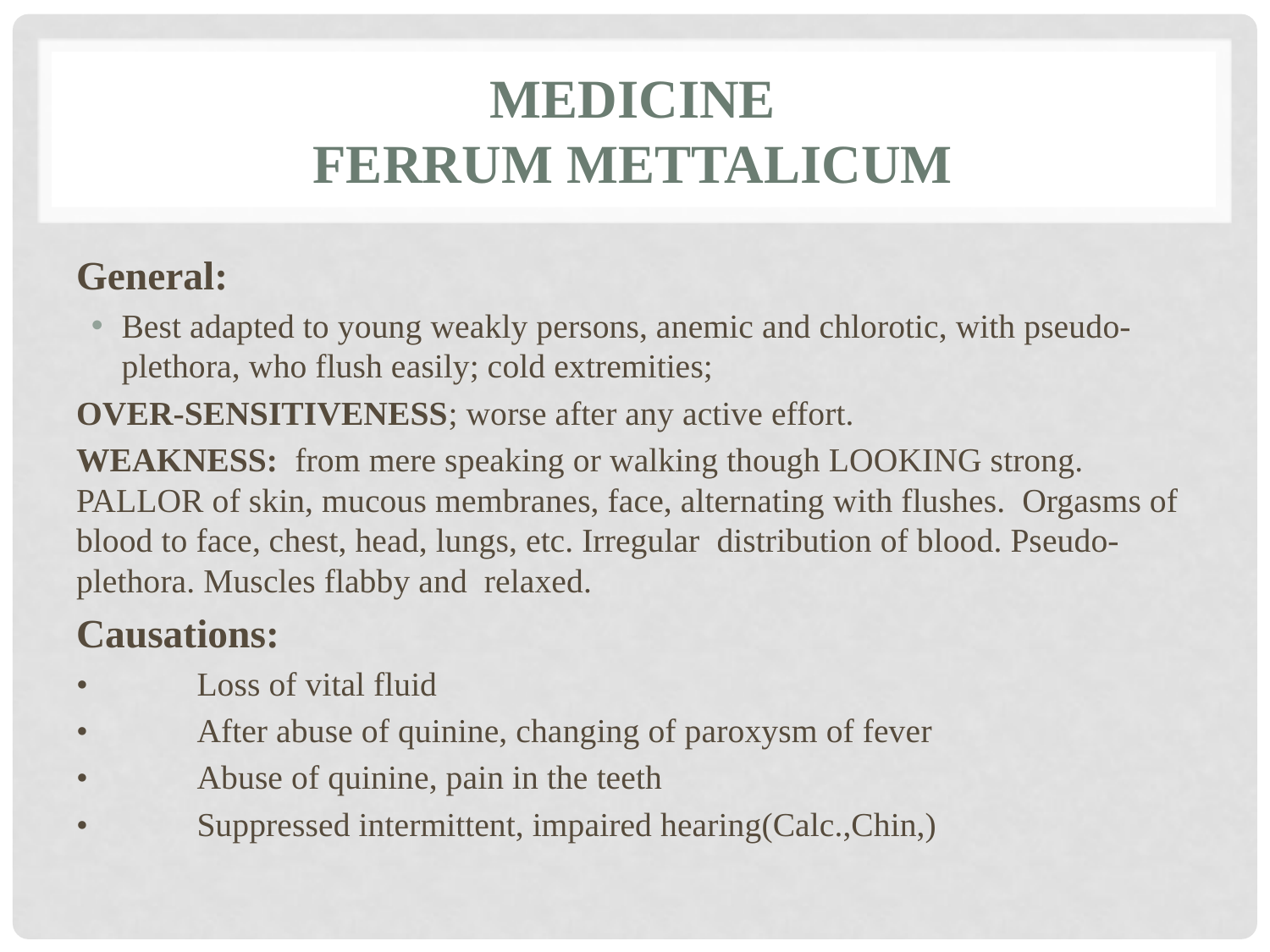

# MEDICINE Ferrum Mettalicum
General:
Best adapted to young weakly persons, anemic and chlorotic, with pseudo-plethora, who flush easily; cold extremities;
OVER-SENSITIVENESS; worse after any active effort.
WEAKNESS:  from mere speaking or walking though LOOKING strong. PALLOR of skin, mucous membranes, face, alternating with flushes.  Orgasms of blood to face, chest, head, lungs, etc. Irregular  distribution of blood. Pseudo-plethora. Muscles flabby and  relaxed.
Causations:
•	Loss of vital fluid
•	After abuse of quinine, changing of paroxysm of fever
•	Abuse of quinine, pain in the teeth
•	Suppressed intermittent, impaired hearing(Calc.,Chin,)